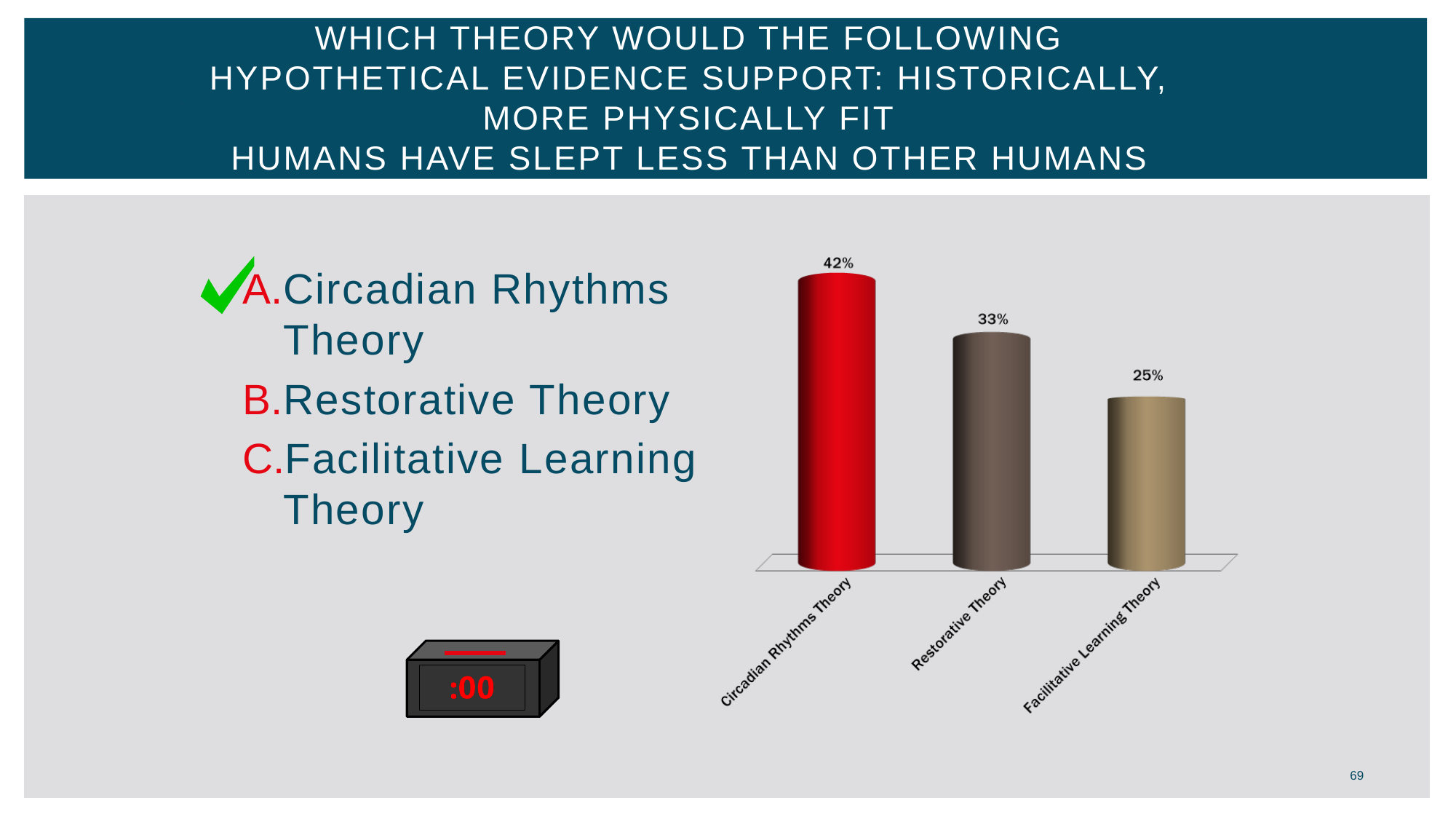

# Which theory would the following hypothetical evidence support: historically, more physically fit humans have slept less than other humans

Circadian Rhythms Theory
Restorative Theory
Facilitative Learning Theory

69